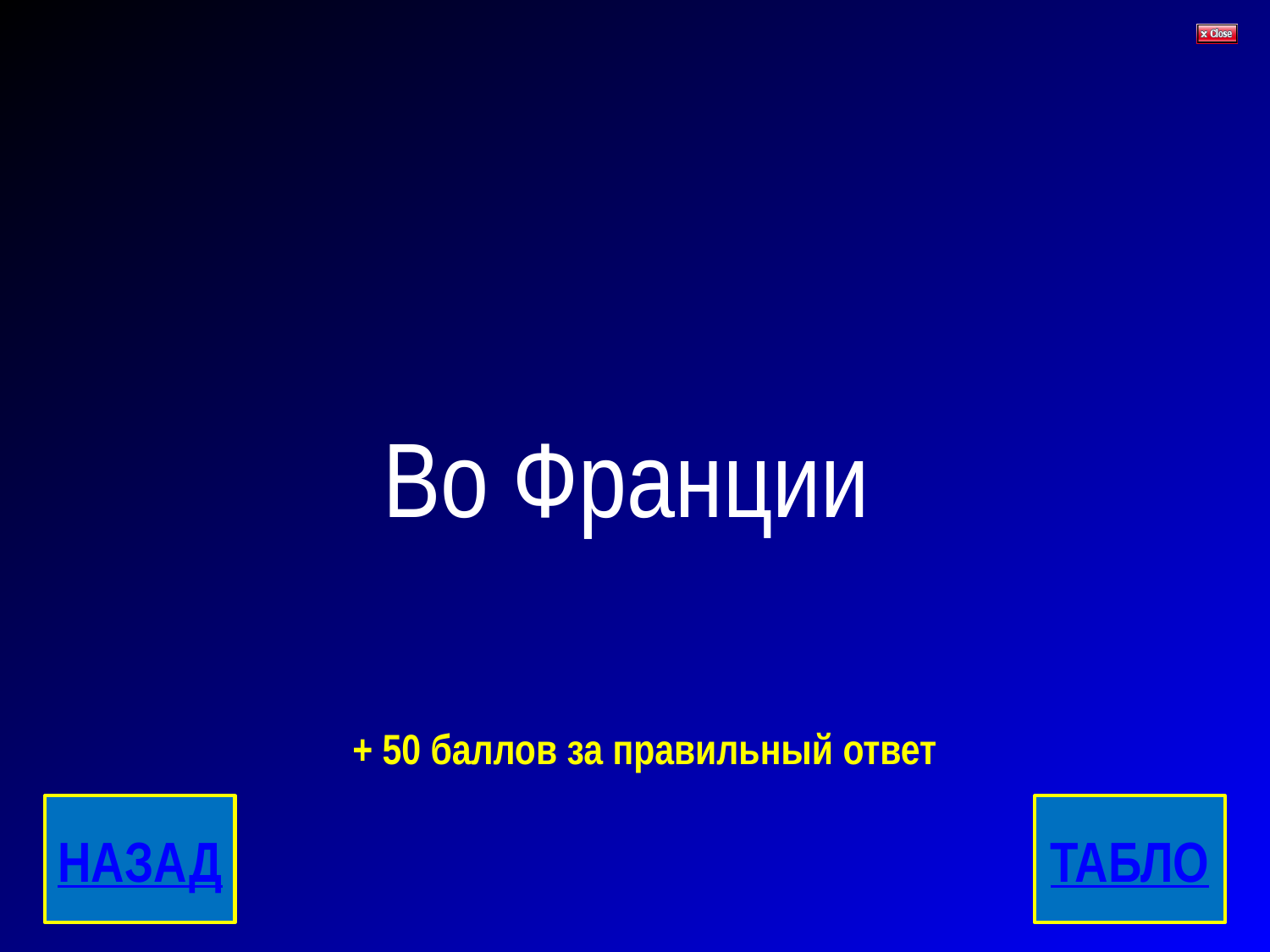

# Во Франции
+ 50 баллов за правильный ответ
НАЗАД
ТАБЛО